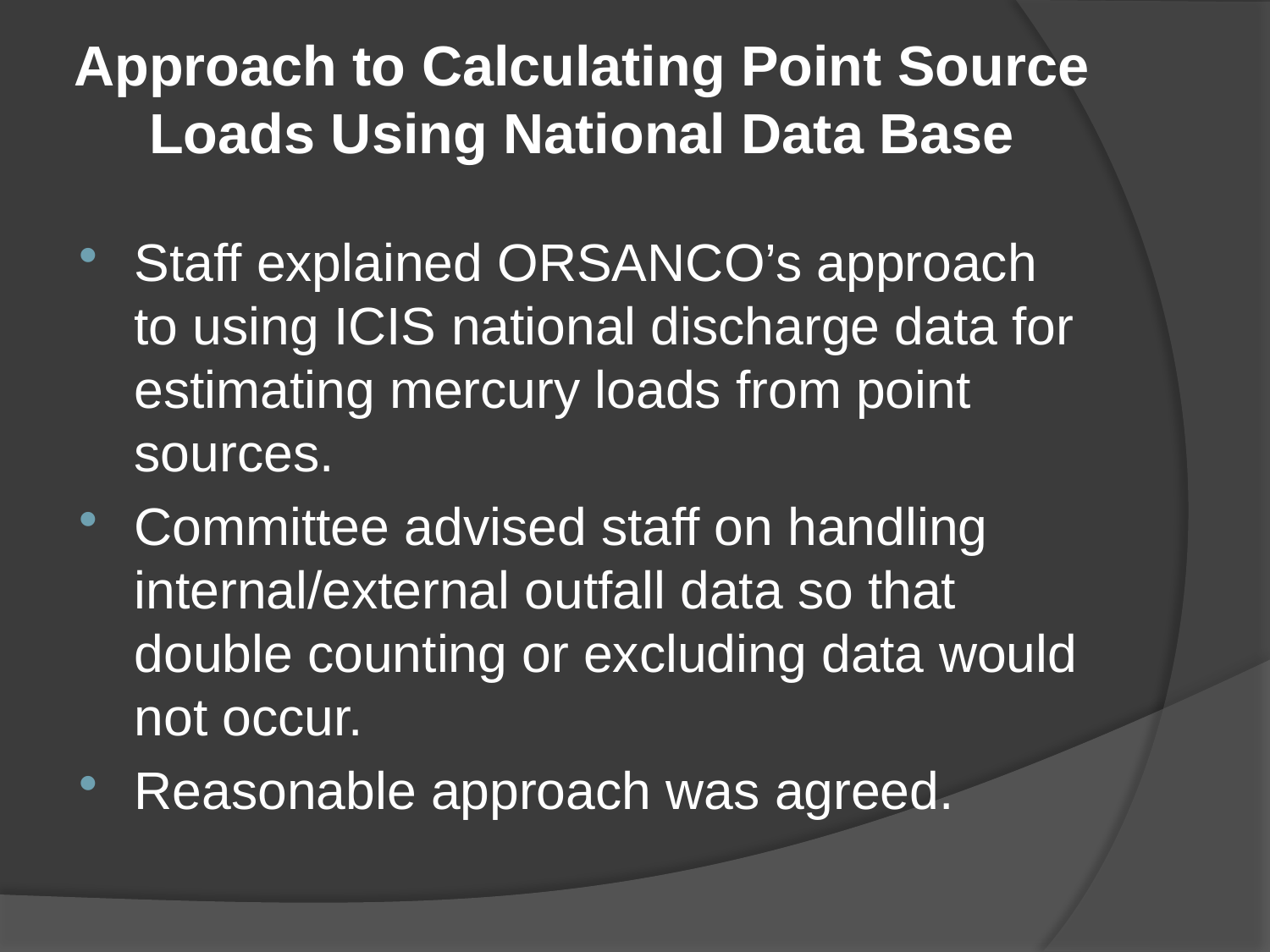

# Approach to Calculating Point Source Loads Using National Data Base
Staff explained ORSANCO’s approach to using ICIS national discharge data for estimating mercury loads from point sources.
Committee advised staff on handling internal/external outfall data so that double counting or excluding data would not occur.
Reasonable approach was agreed.